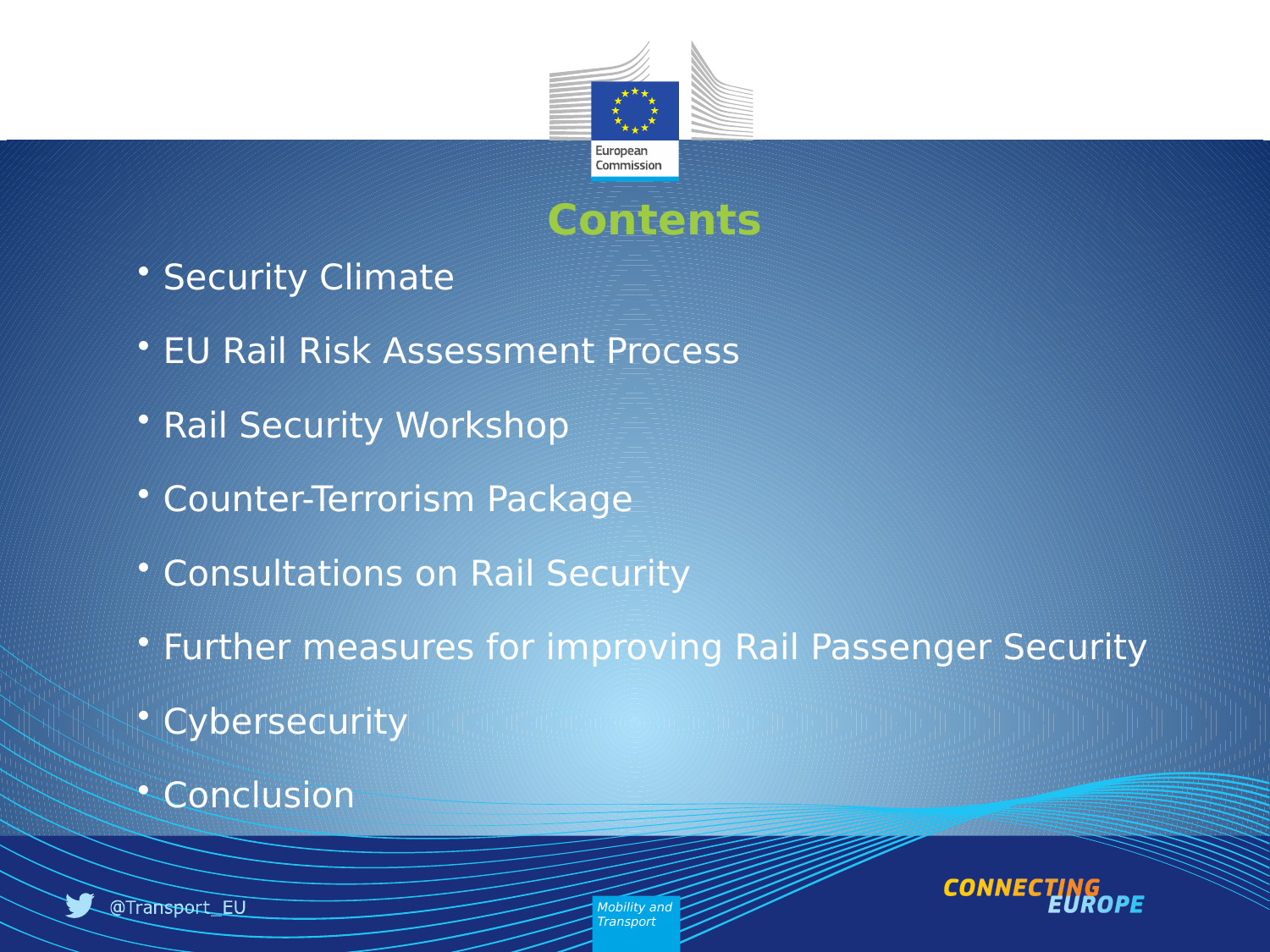

# Contents
Security Climate
EU Rail Risk Assessment Process
Rail Security Workshop
Counter-Terrorism Package
Consultations on Rail Security
Further measures for improving Rail Passenger Security
Cybersecurity
Conclusion